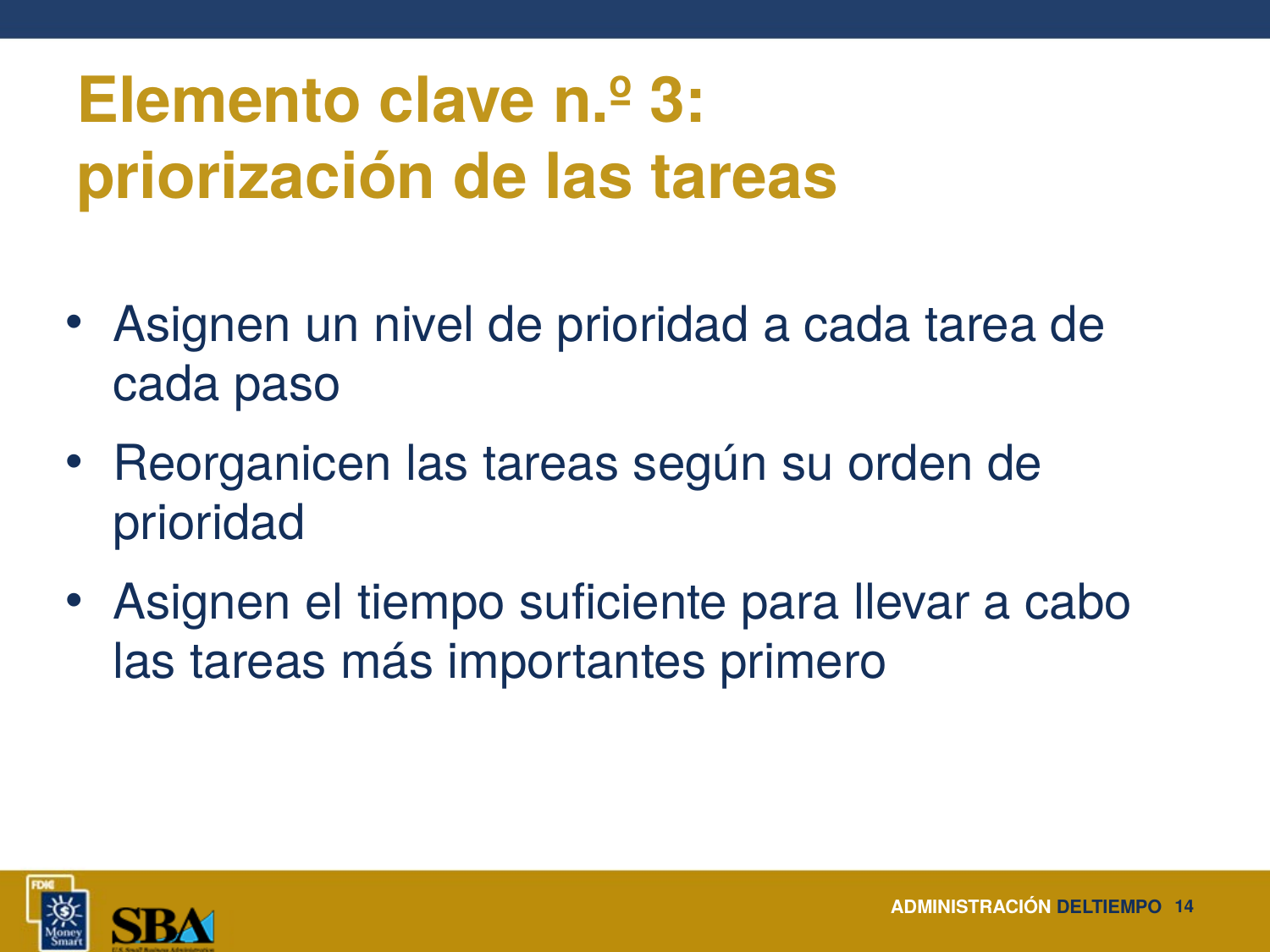

# Elemento clave n.º 3: priorización de las tareas
Asignen un nivel de prioridad a cada tarea de cada paso
Reorganicen las tareas según su orden de prioridad
Asignen el tiempo suficiente para llevar a cabo las tareas más importantes primero